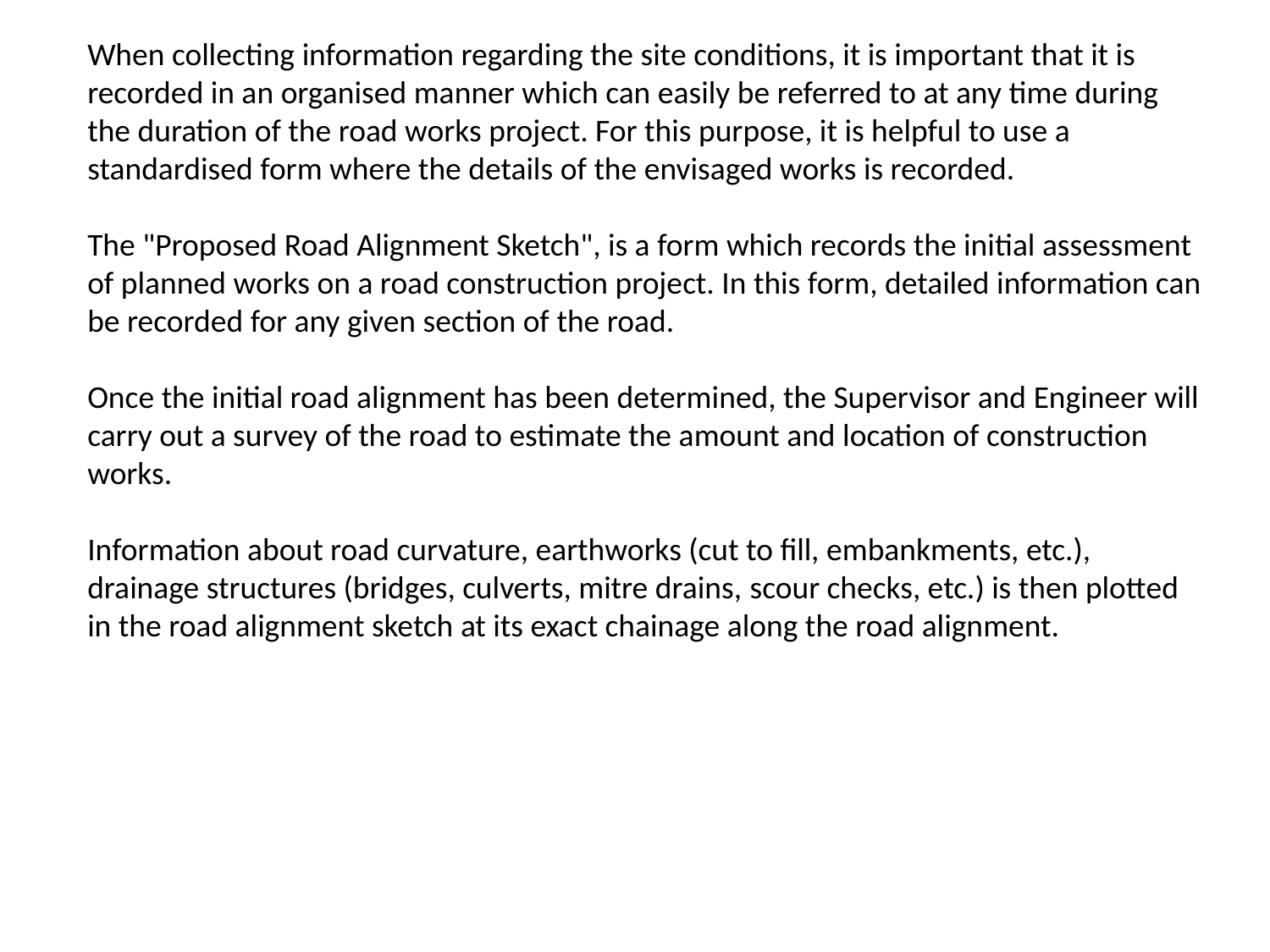

When collecting information regarding the site conditions, it is important that it is
recorded in an organised manner which can easily be referred to at any time during the duration of the road works project. For this purpose, it is helpful to use a standardised form where the details of the envisaged works is recorded.

The "Proposed Road Alignment Sketch", is a form which records the initial assessment of planned works on a road construction project. In this form, detailed information can be recorded for any given section of the road.

Once the initial road alignment has been determined, the Supervisor and Engineer will carry out a survey of the road to estimate the amount and location of construction works.

Information about road curvature, earthworks (cut to fill, embankments, etc.), drainage structures (bridges, culverts, mitre drains, scour checks, etc.) is then plotted in the road alignment sketch at its exact chainage along the road alignment.